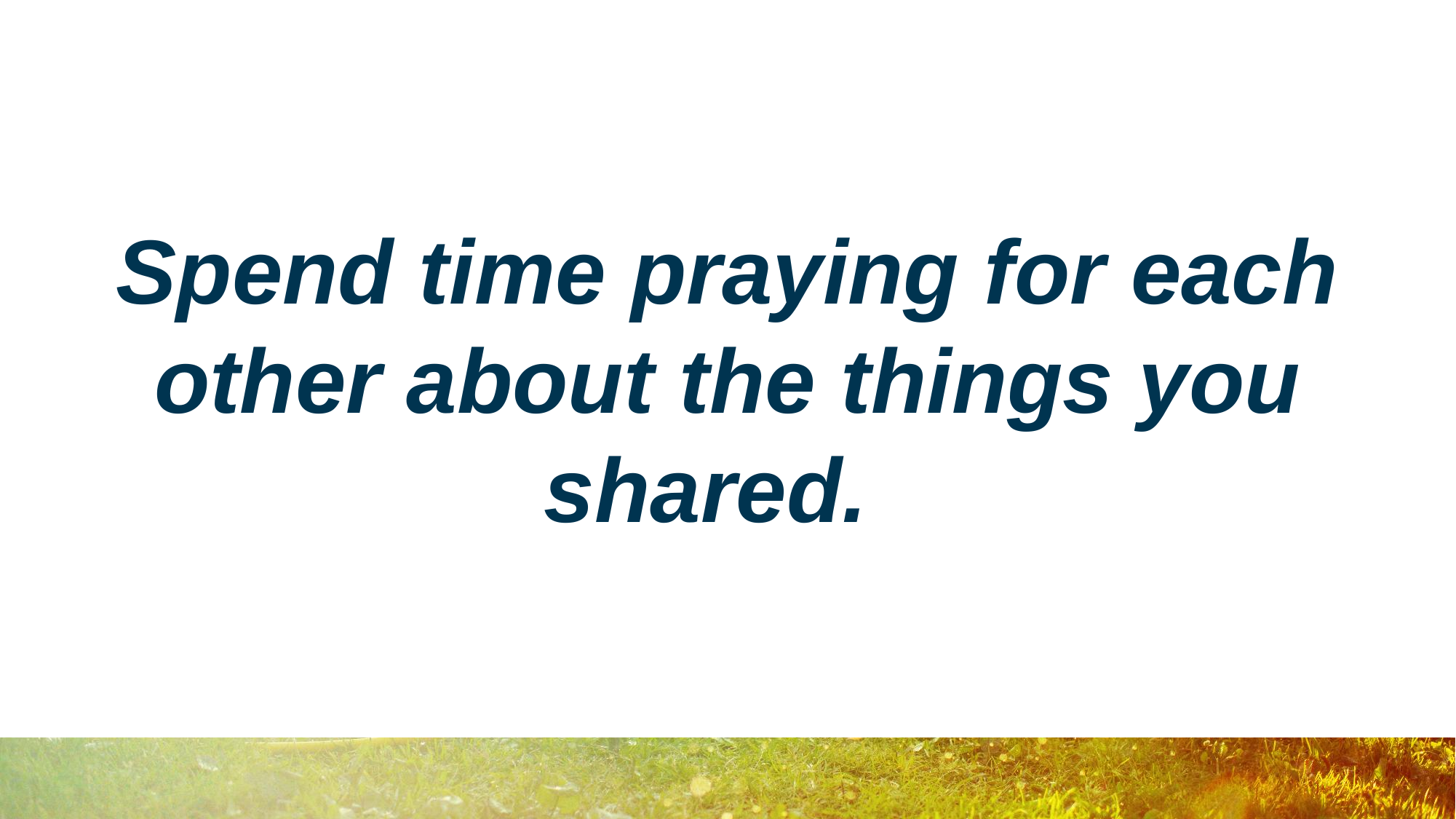

# Spend time praying for each other about the things you shared.